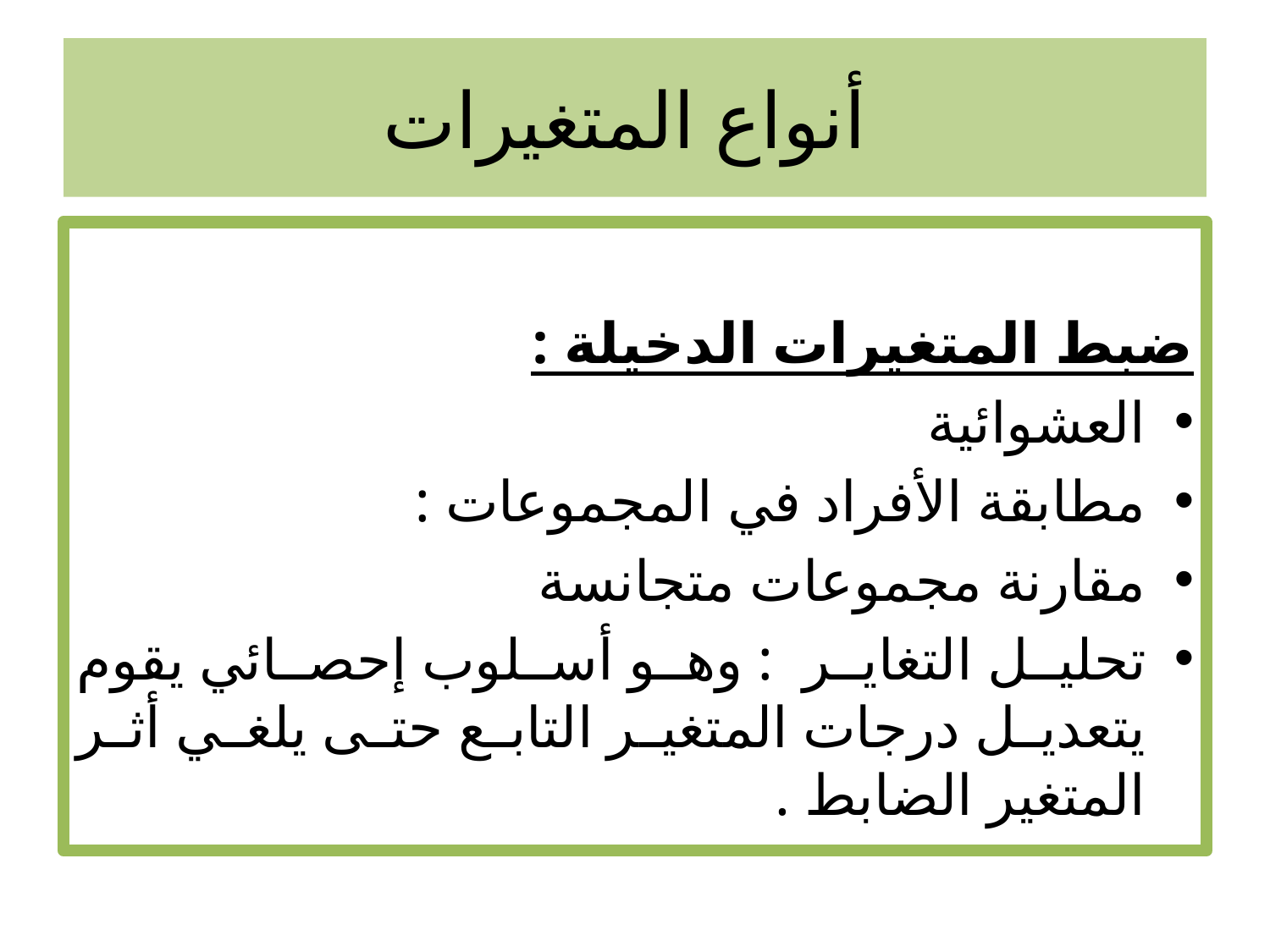

# أنواع المتغيرات

ضبط المتغيرات الدخيلة :
العشوائية
مطابقة الأفراد في المجموعات :
مقارنة مجموعات متجانسة
تحليل التغاير  : وهو أسلوب إحصائي يقوم يتعديل درجات المتغير التابع حتى يلغي أثر المتغير الضابط .